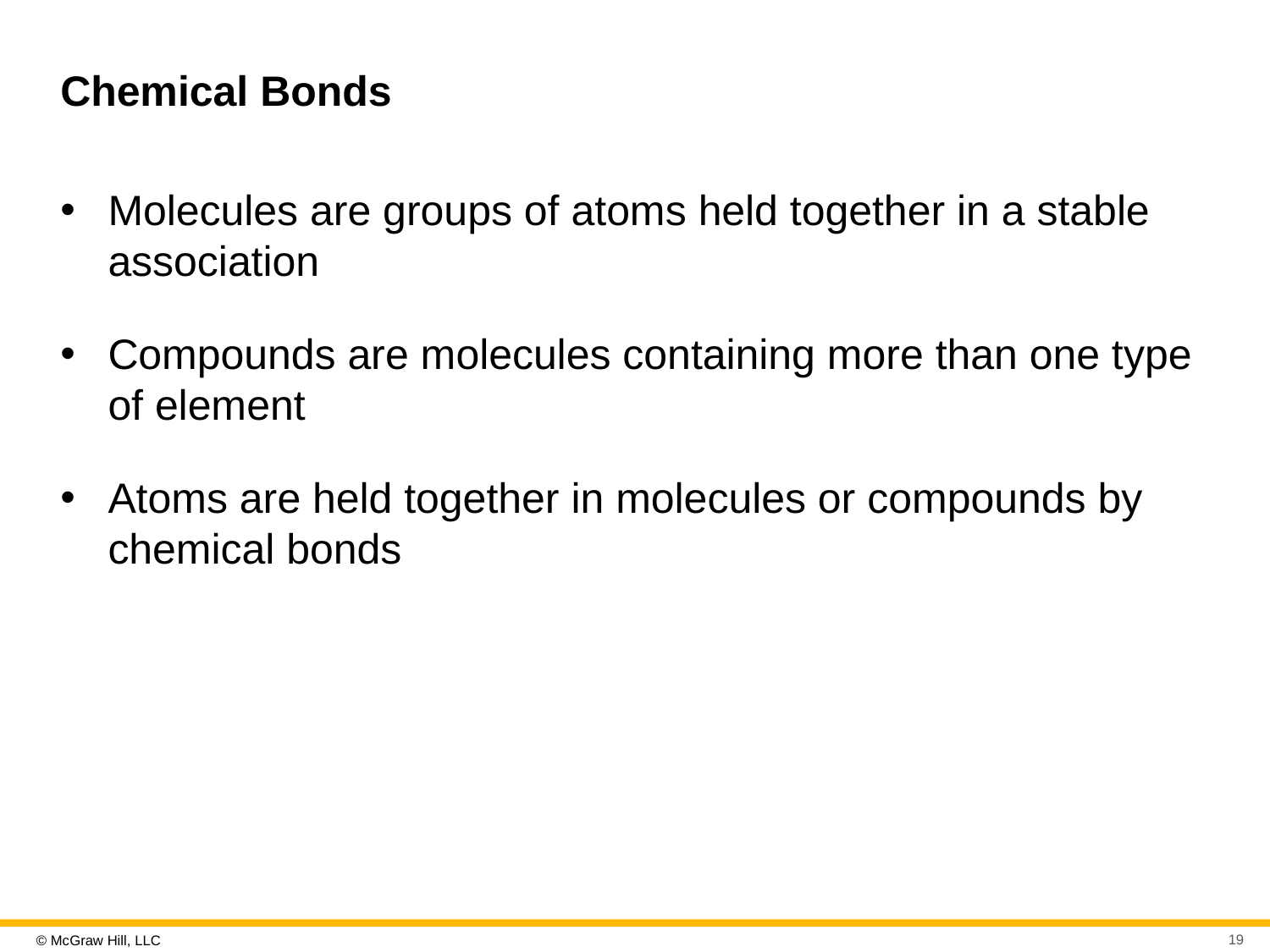

# Chemical Bonds
Molecules are groups of atoms held together in a stable association
Compounds are molecules containing more than one type of element
Atoms are held together in molecules or compounds by chemical bonds
19